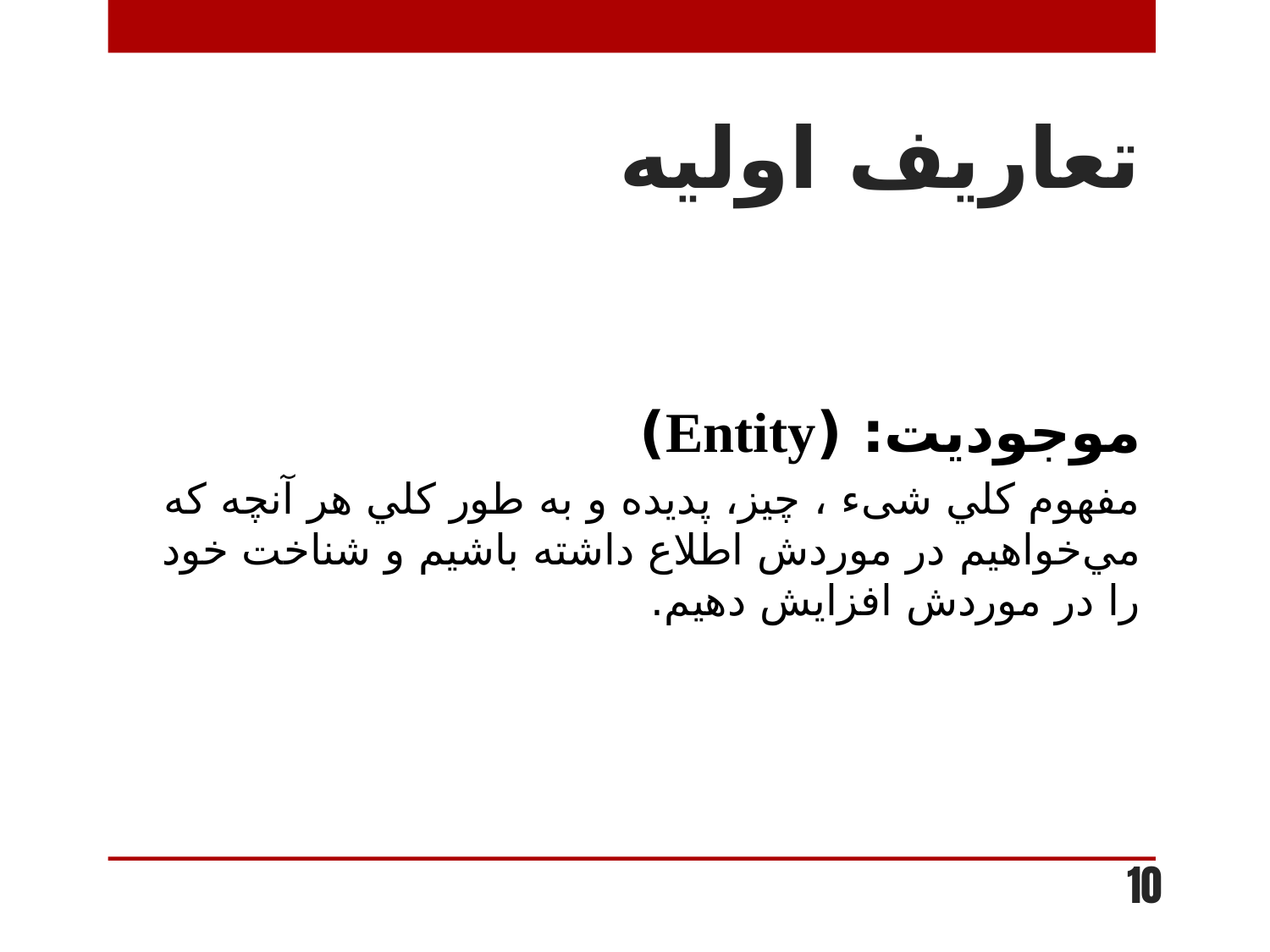

# تعاریف اولیه
موجودیت: (Entity)
مفهوم كلي شیء ، چيز، پديده و به طور كلي هر آنچه كه مي‌خواهيم در موردش اطلاع داشته باشيم و شناخت خود را در موردش افزايش دهيم.

10